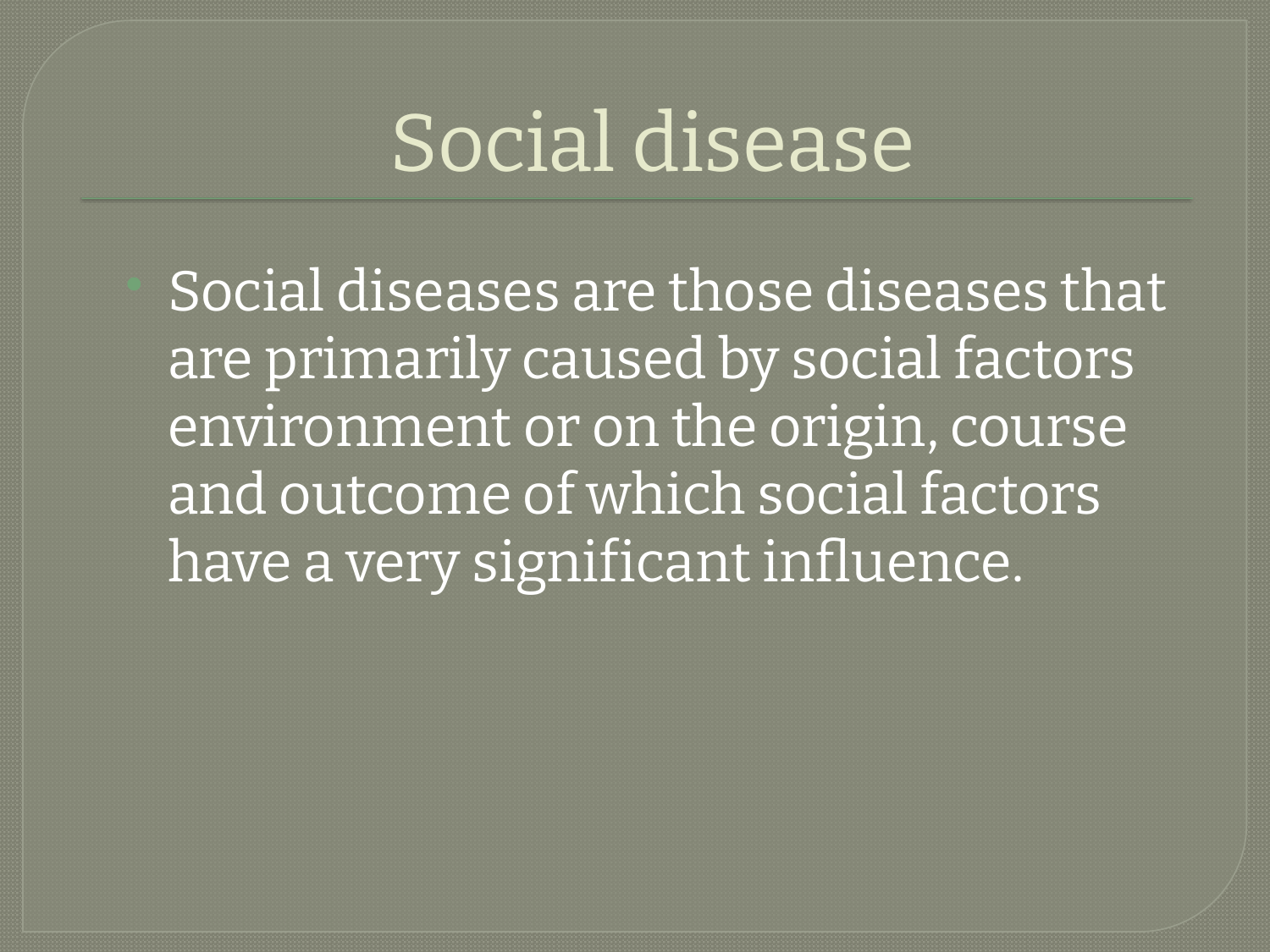

# Social disease
Social diseases are those diseases that are primarily caused by social factors environment or on the origin, course and outcome of which social factors have a very significant influence.